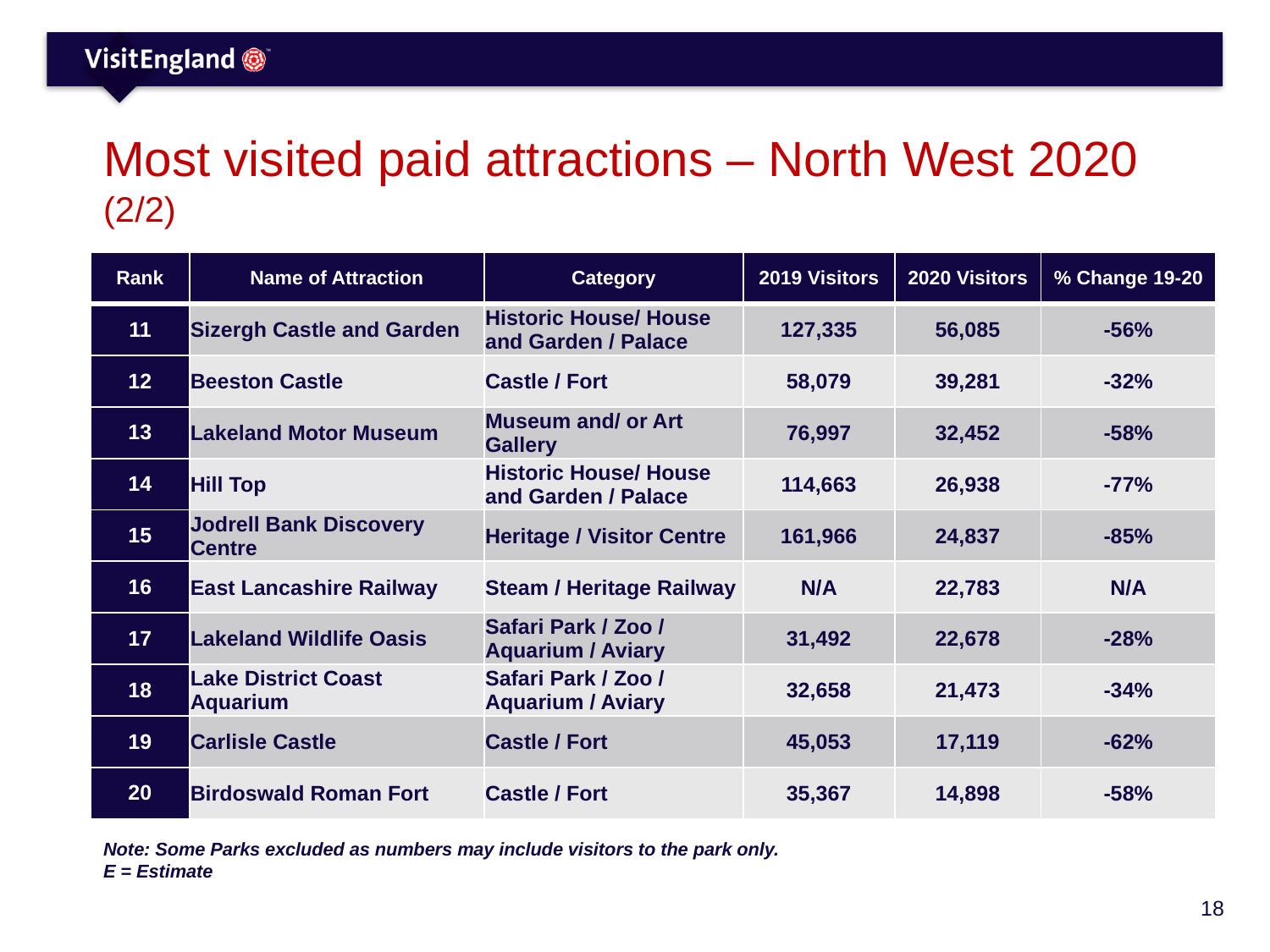

# Most visited paid attractions – North West 2020 (2/2)
| Rank | Name of Attraction | Category | 2019 Visitors | 2020 Visitors | % Change 19-20 |
| --- | --- | --- | --- | --- | --- |
| 11 | Sizergh Castle and Garden | Historic House/ House and Garden / Palace | 127,335 | 56,085 | -56% |
| 12 | Beeston Castle | Castle / Fort | 58,079 | 39,281 | -32% |
| 13 | Lakeland Motor Museum | Museum and/ or Art Gallery | 76,997 | 32,452 | -58% |
| 14 | Hill Top | Historic House/ House and Garden / Palace | 114,663 | 26,938 | -77% |
| 15 | Jodrell Bank Discovery Centre | Heritage / Visitor Centre | 161,966 | 24,837 | -85% |
| 16 | East Lancashire Railway | Steam / Heritage Railway | N/A | 22,783 | N/A |
| 17 | Lakeland Wildlife Oasis | Safari Park / Zoo / Aquarium / Aviary | 31,492 | 22,678 | -28% |
| 18 | Lake District Coast Aquarium | Safari Park / Zoo / Aquarium / Aviary | 32,658 | 21,473 | -34% |
| 19 | Carlisle Castle | Castle / Fort | 45,053 | 17,119 | -62% |
| 20 | Birdoswald Roman Fort | Castle / Fort | 35,367 | 14,898 | -58% |
Note: Some Parks excluded as numbers may include visitors to the park only.
E = Estimate